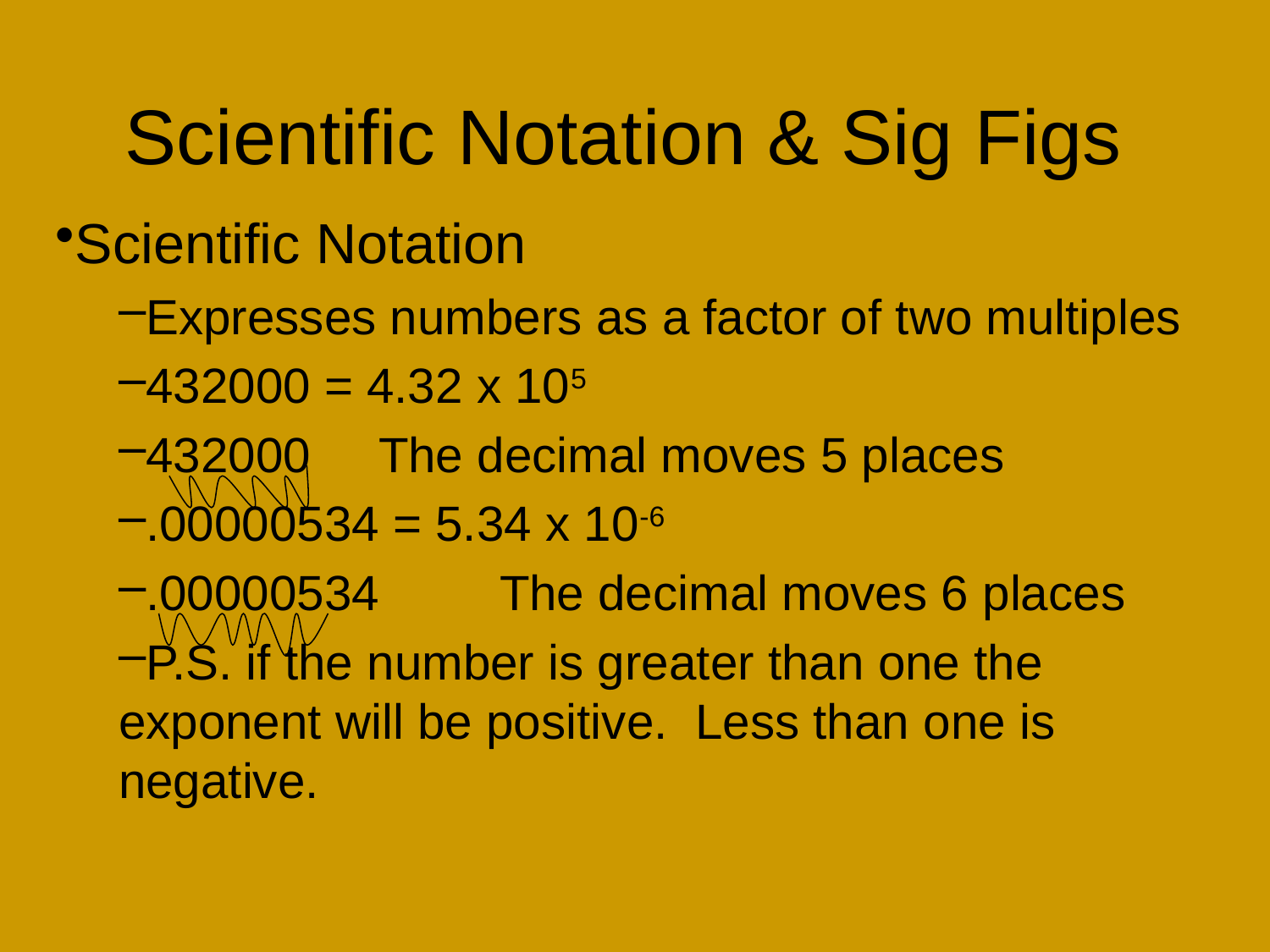

# Scientific Notation & Sig Figs
Scientific Notation
Expresses numbers as a factor of two multiples
432000 = 4.32 x 105
432000     The decimal moves 5 places
.00000534 = 5.34 x 10-6
.00000534	The decimal moves 6 places
P.S. if the number is greater than one the exponent will be positive.  Less than one is negative.